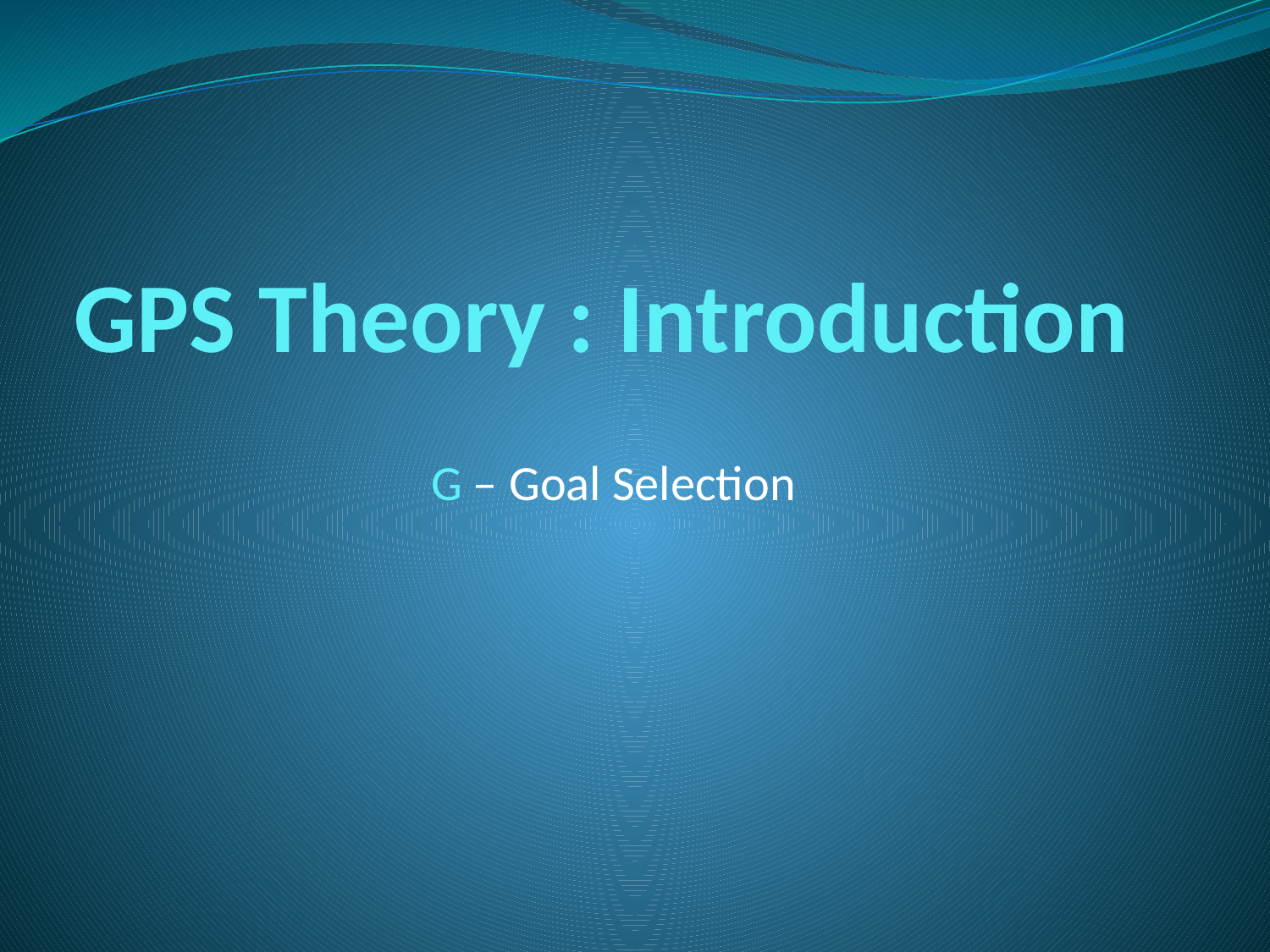

# GPS Theory : Introduction

G – Goal Selection